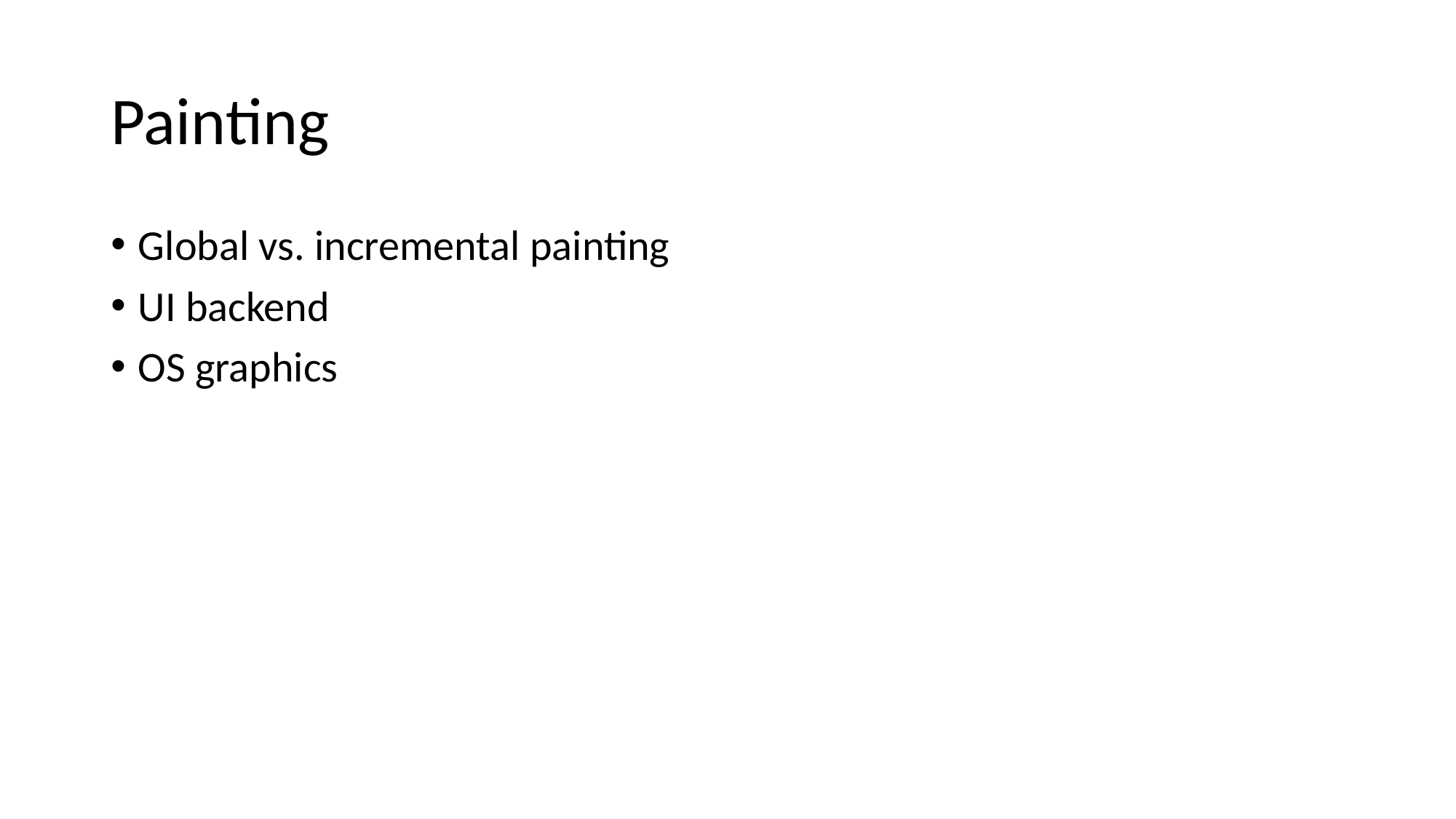

# Painting
Global vs. incremental painting
UI backend
OS graphics